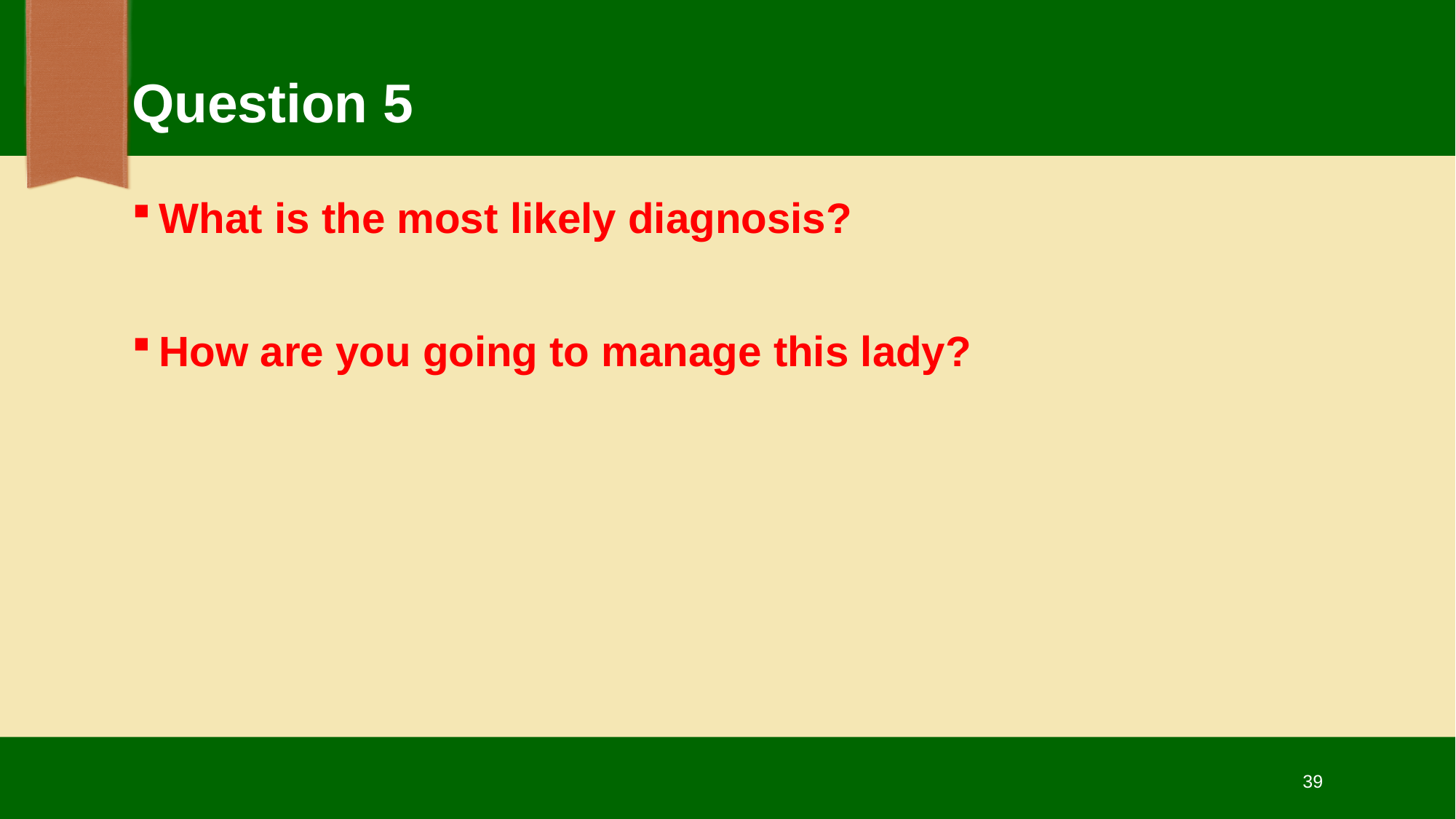

# Question 5
What is the most likely diagnosis?

How are you going to manage this lady?
39